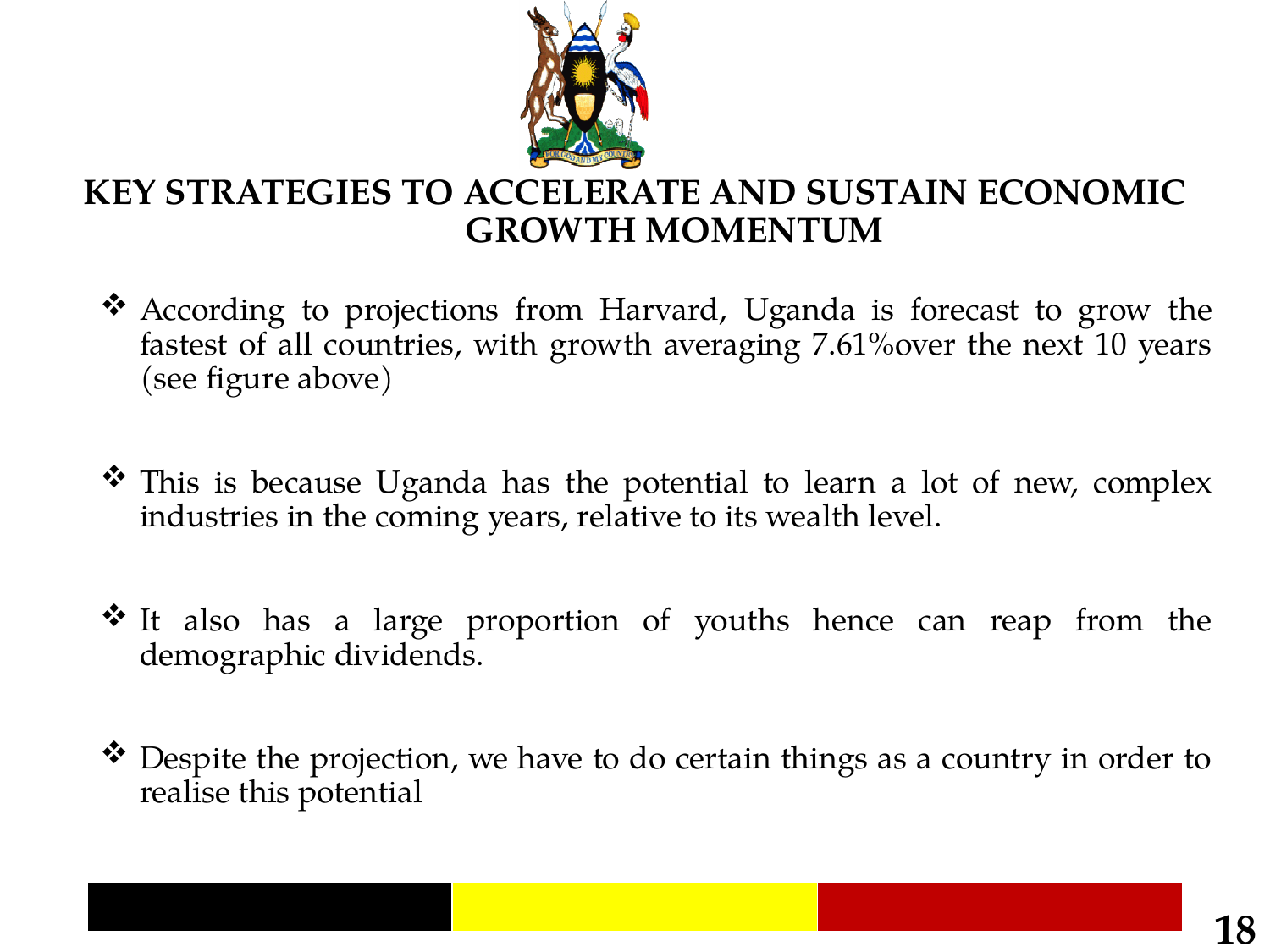

KEY STRATEGIES TO ACCELERATE AND SUSTAIN ECONOMIC GROWTH MOMENTUM

According to projections from Harvard, Uganda is forecast to grow the fastest of all countries, with growth averaging 7.61%over the next 10 years (see figure above)

This is because Uganda has the potential to learn a lot of new, complex industries in the coming years, relative to its wealth level.

It also has a large proportion of youths hence can reap from the demographic dividends.

Despite the projection, we have to do certain things as a country in order to realise this potential

18